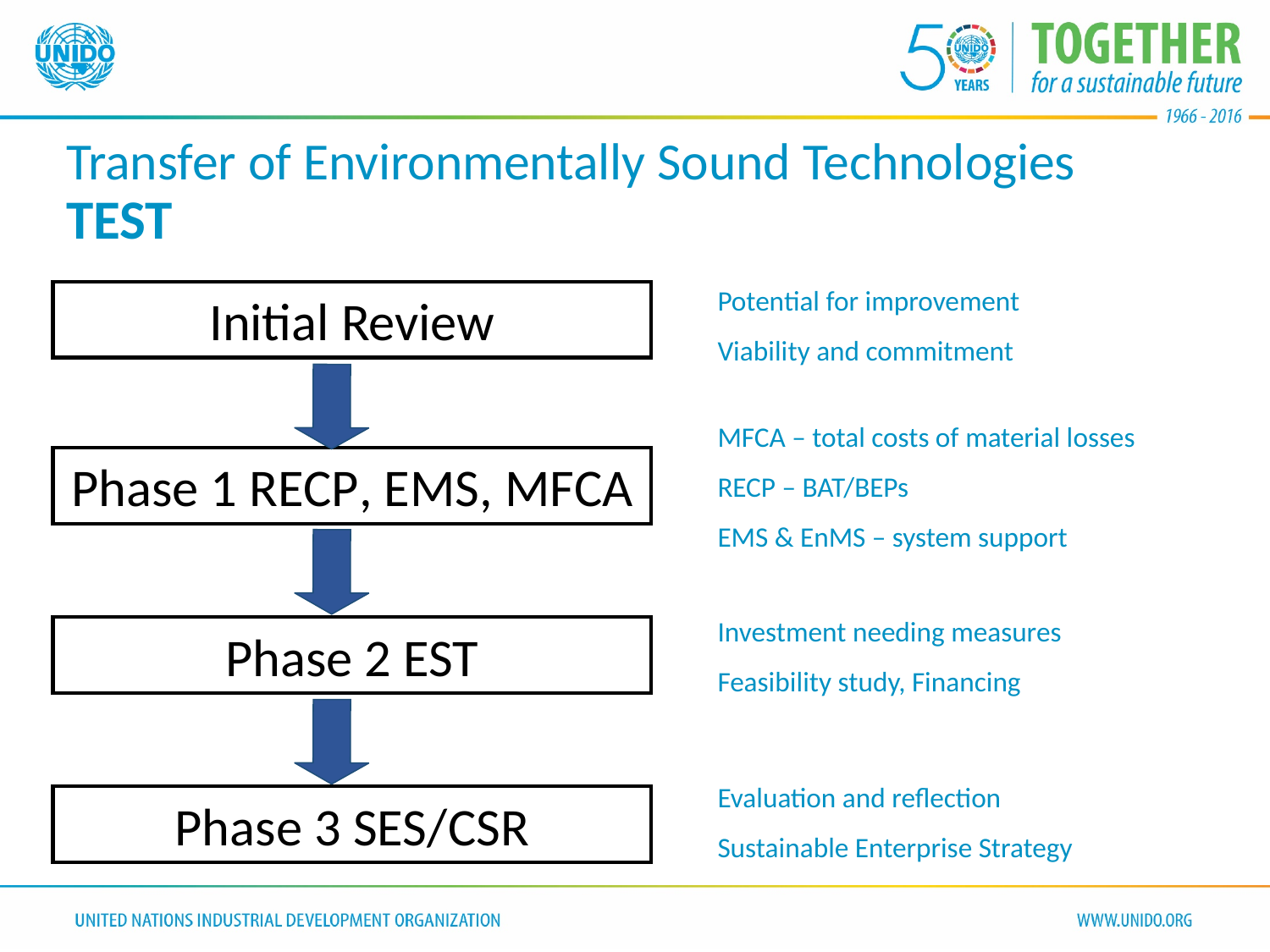

Transfer of Environmentally Sound Technologies
TEST
Potential for improvement
Viability and commitment

MFCA – total costs of material losses
RECP – BAT/BEPs
EMS & EnMS – system support

Investment needing measures
Feasibility study, Financing

Evaluation and reflection
Sustainable Enterprise Strategy
Initial Review

Phase 1 RECP, EMS, MFCA

Phase 2 EST

Phase 3 SES/CSR